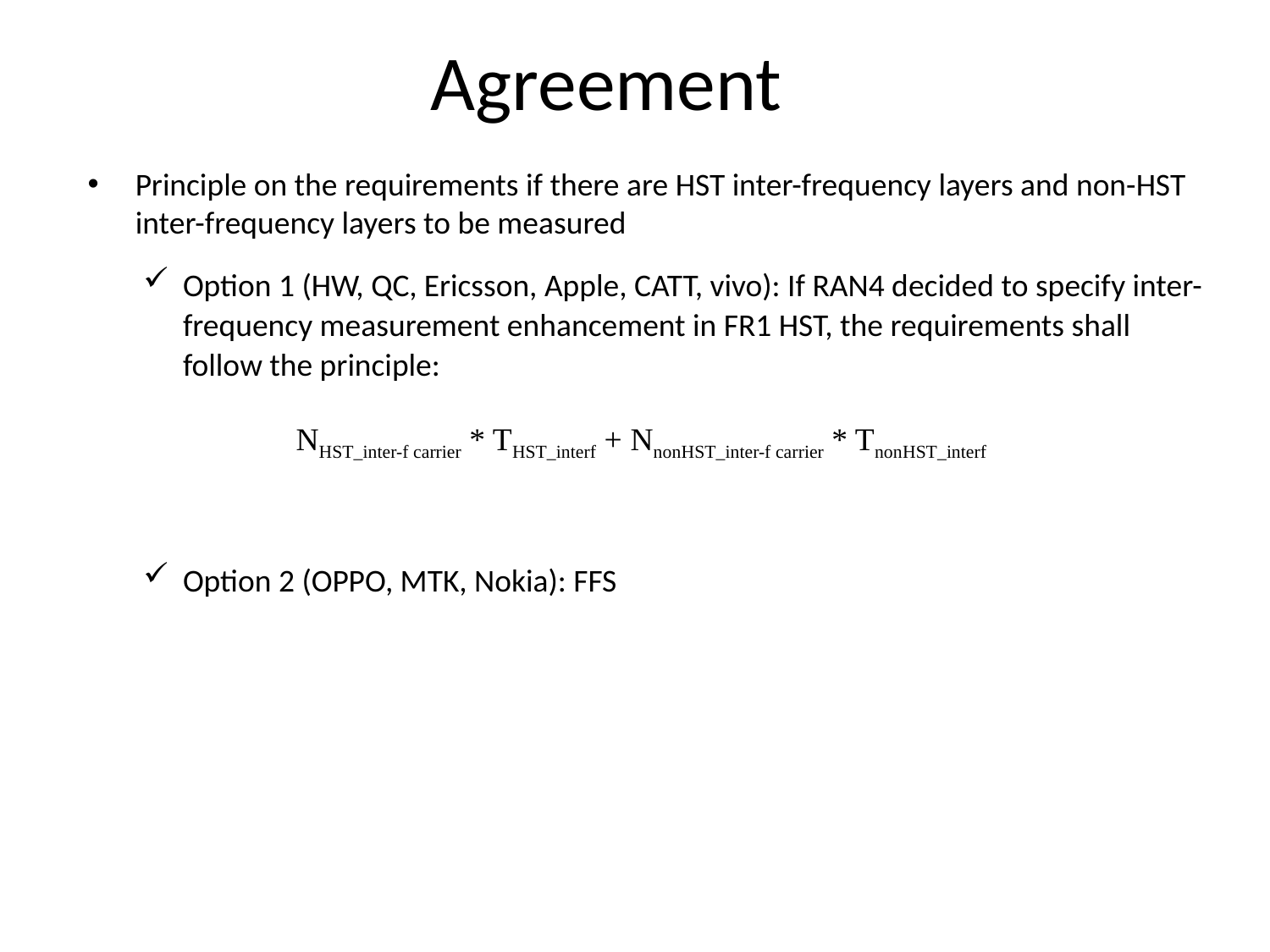

# Agreement
Principle on the requirements if there are HST inter-frequency layers and non-HST inter-frequency layers to be measured
Option 1 (HW, QC, Ericsson, Apple, CATT, vivo): If RAN4 decided to specify inter-frequency measurement enhancement in FR1 HST, the requirements shall follow the principle:
                   NHST_inter-f carrier * THST_interf + NnonHST_inter-f carrier * TnonHST_interf

Option 2 (OPPO, MTK, Nokia): FFS